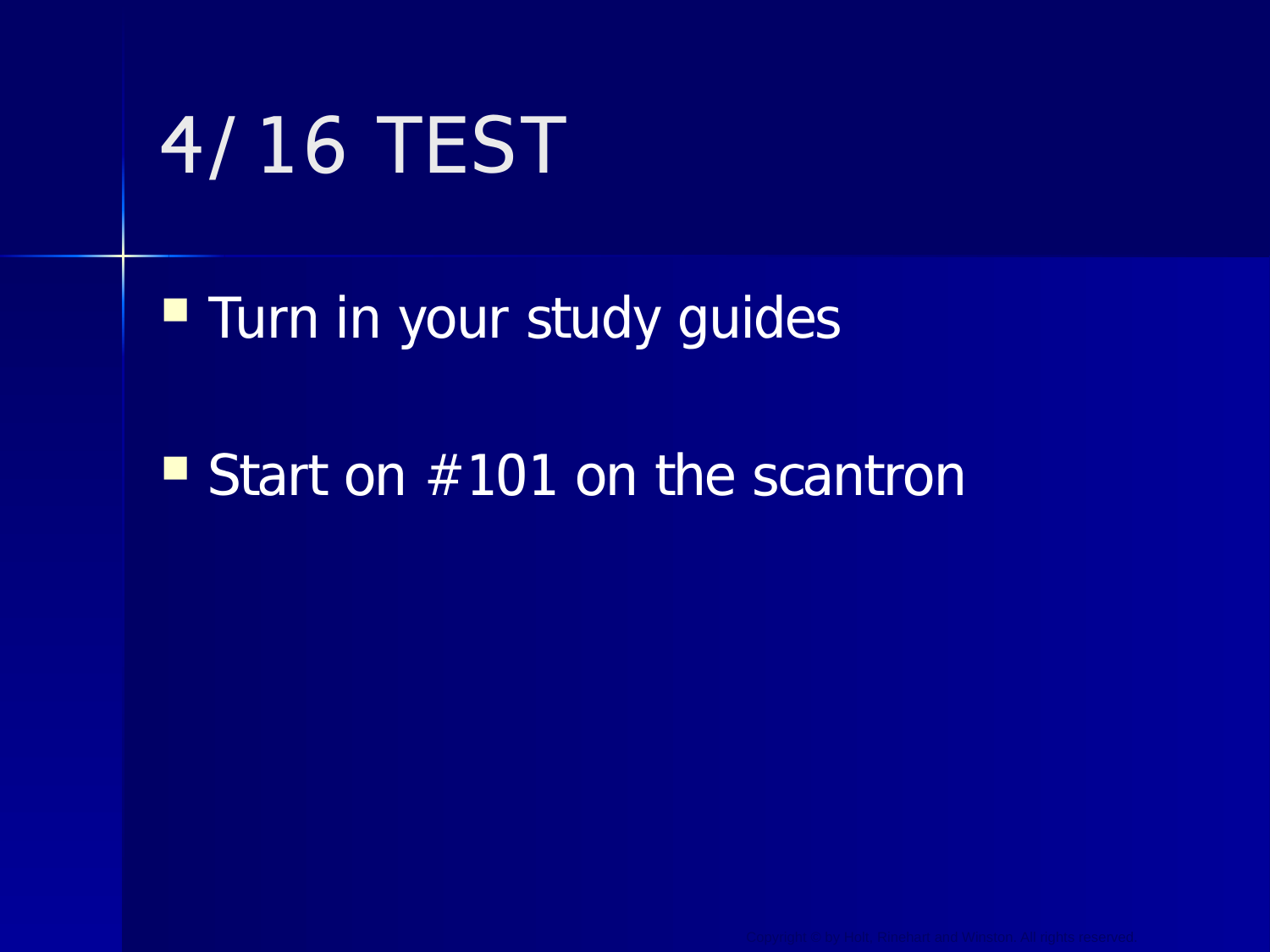

# 4/16 TEST
Turn in your study guides

Start on #101 on the scantron